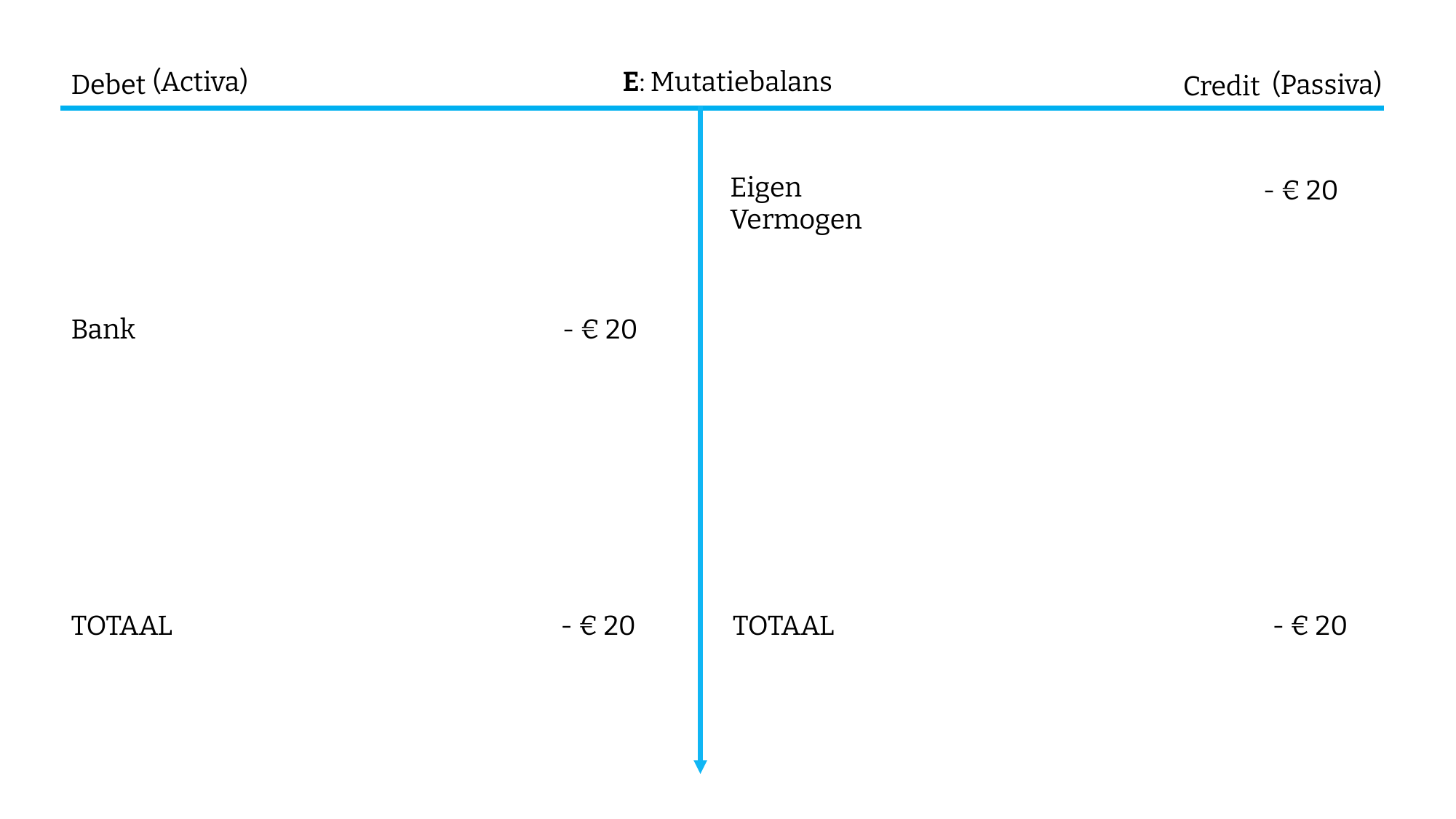

E: Mutatiebalans
(Activa)
Debet
(Passiva)
Credit
Eigen Vermogen
- € 20
Bank
- € 20
TOTAAL
 - € 20
TOTAAL
- € 20